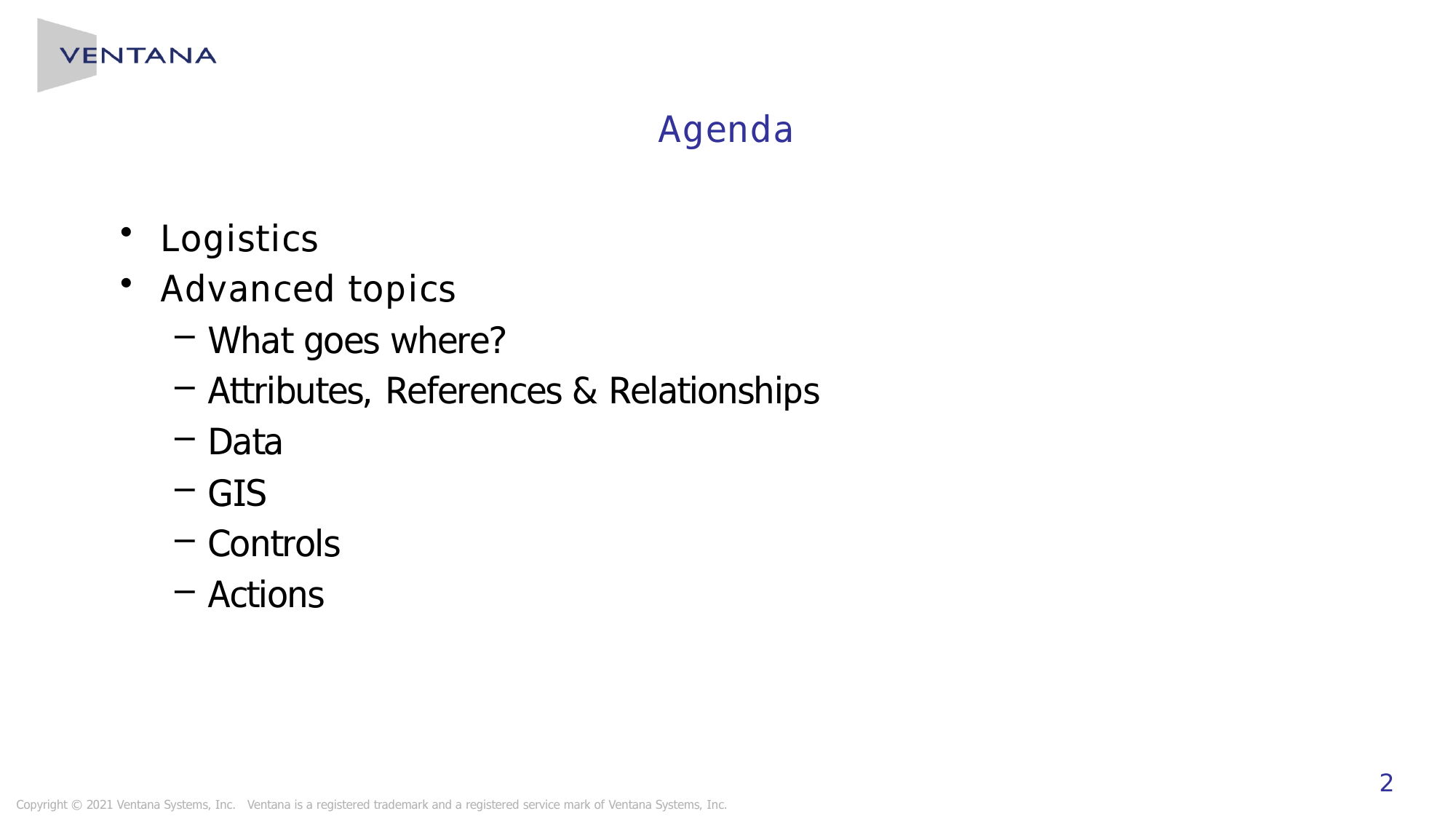

# Agenda
Logistics
Advanced topics
What goes where?
Attributes, References & Relationships
Data
GIS
Controls
Actions